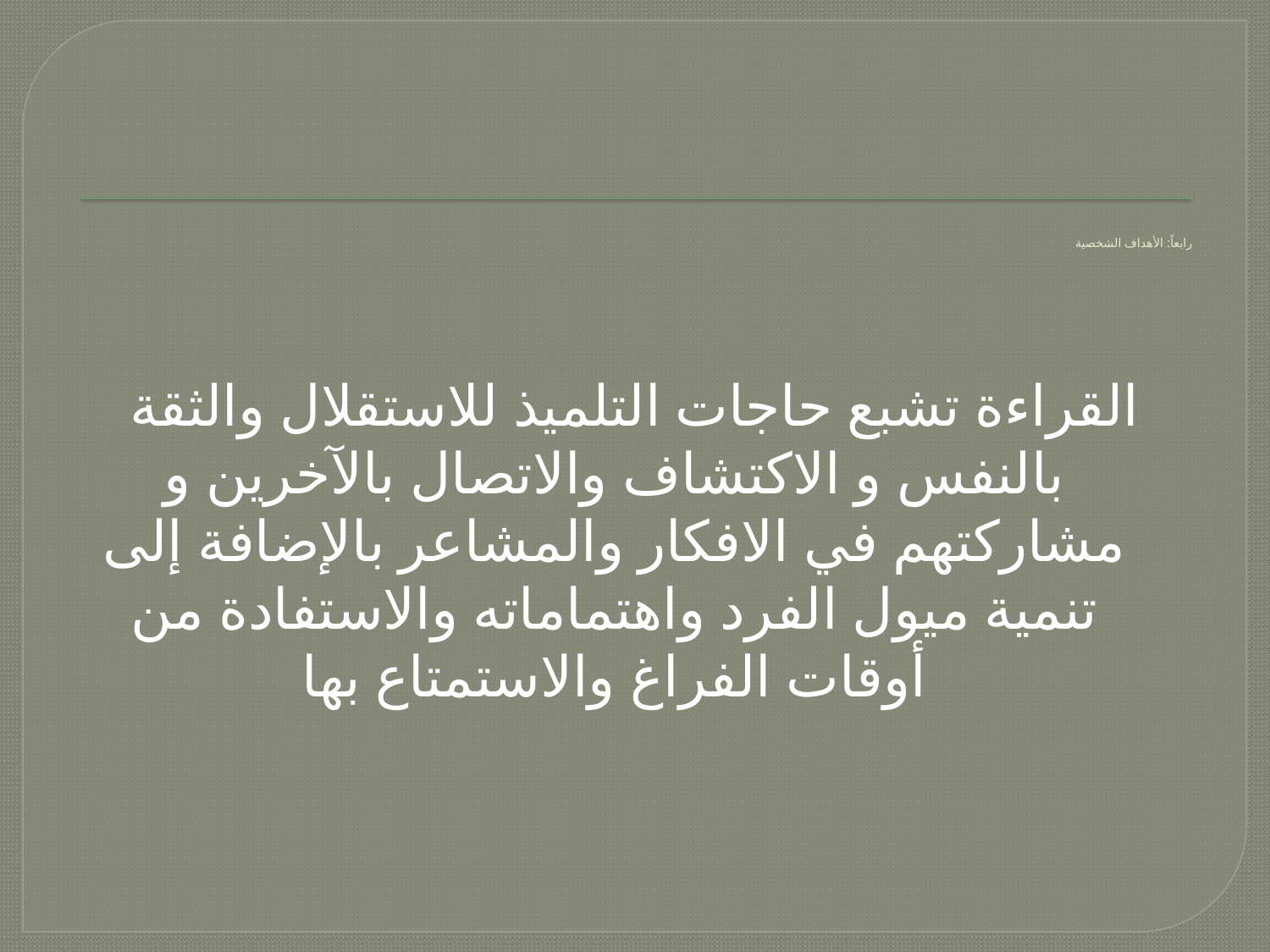

# رابعاً: الأهداف الشخصية

القراءة تشبع حاجات التلميذ للاستقلال والثقة بالنفس و الاكتشاف والاتصال بالآخرين و مشاركتهم في الافكار والمشاعر بالإضافة إلى تنمية ميول الفرد واهتماماته والاستفادة من أوقات الفراغ والاستمتاع بها